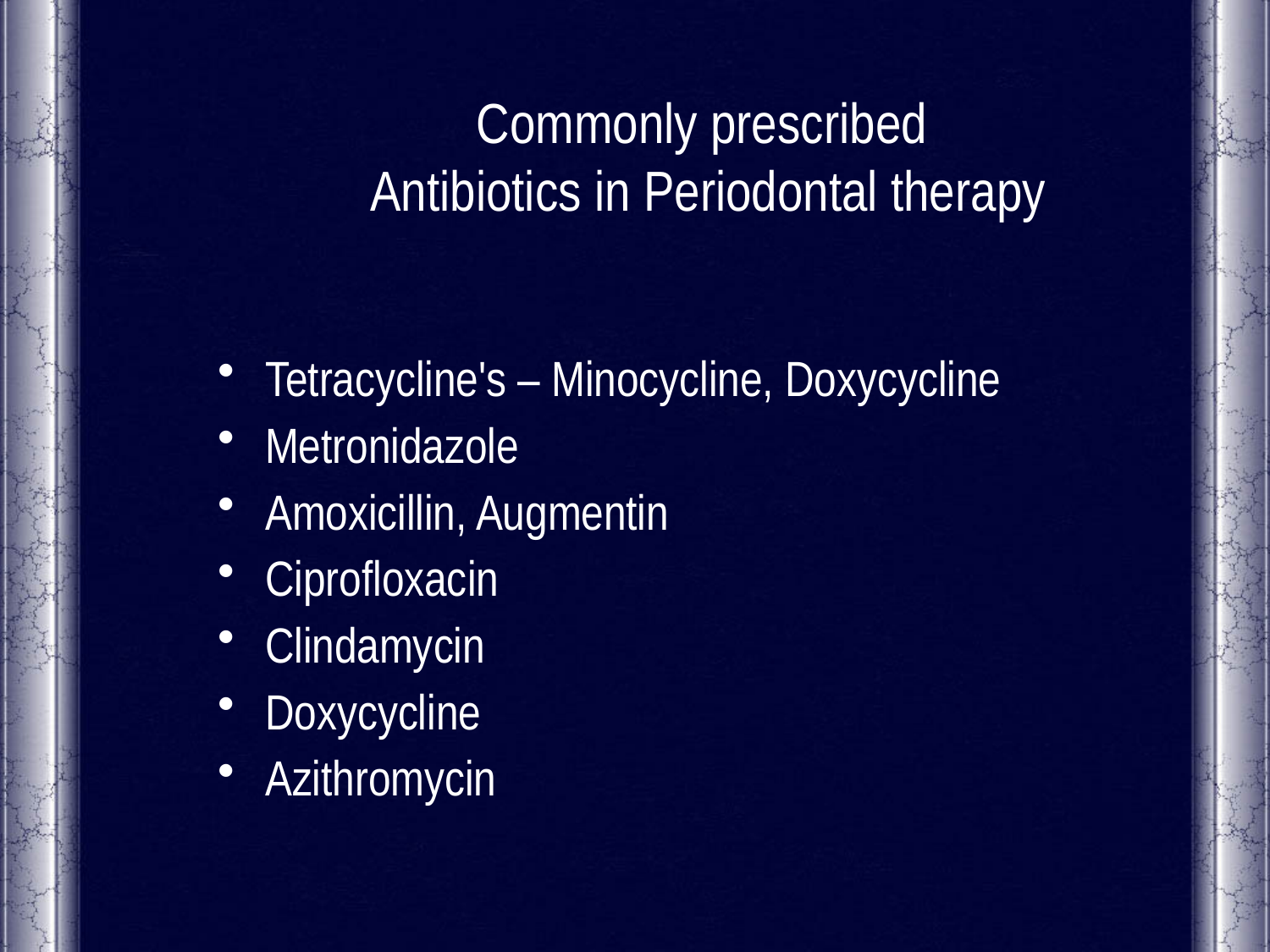

# Commonly prescribed Antibiotics in Periodontal therapy
Tetracycline's – Minocycline, Doxycycline
Metronidazole
Amoxicillin, Augmentin
Ciprofloxacin
Clindamycin
Doxycycline
Azithromycin